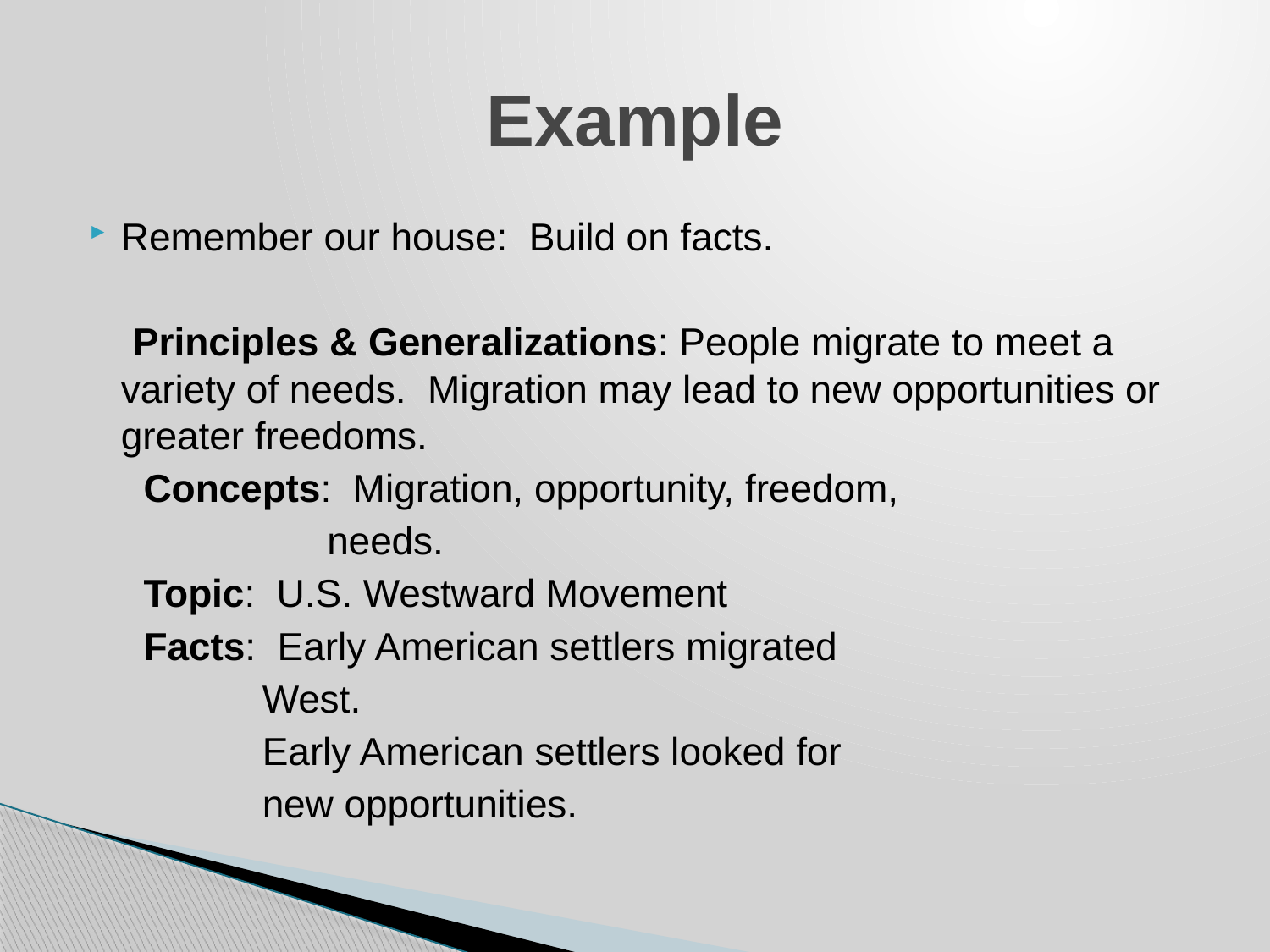

# Example
Remember our house:  Build on facts.

    Principles & Generalizations: People migrate to meet a variety of needs.  Migration may lead to new opportunities or greater freedoms.
     Concepts:  Migration, opportunity, freedom,
                      needs.
     Topic:  U.S. Westward Movement
     Facts:  Early American settlers migrated
                West.
                Early American settlers looked for
                new opportunities.